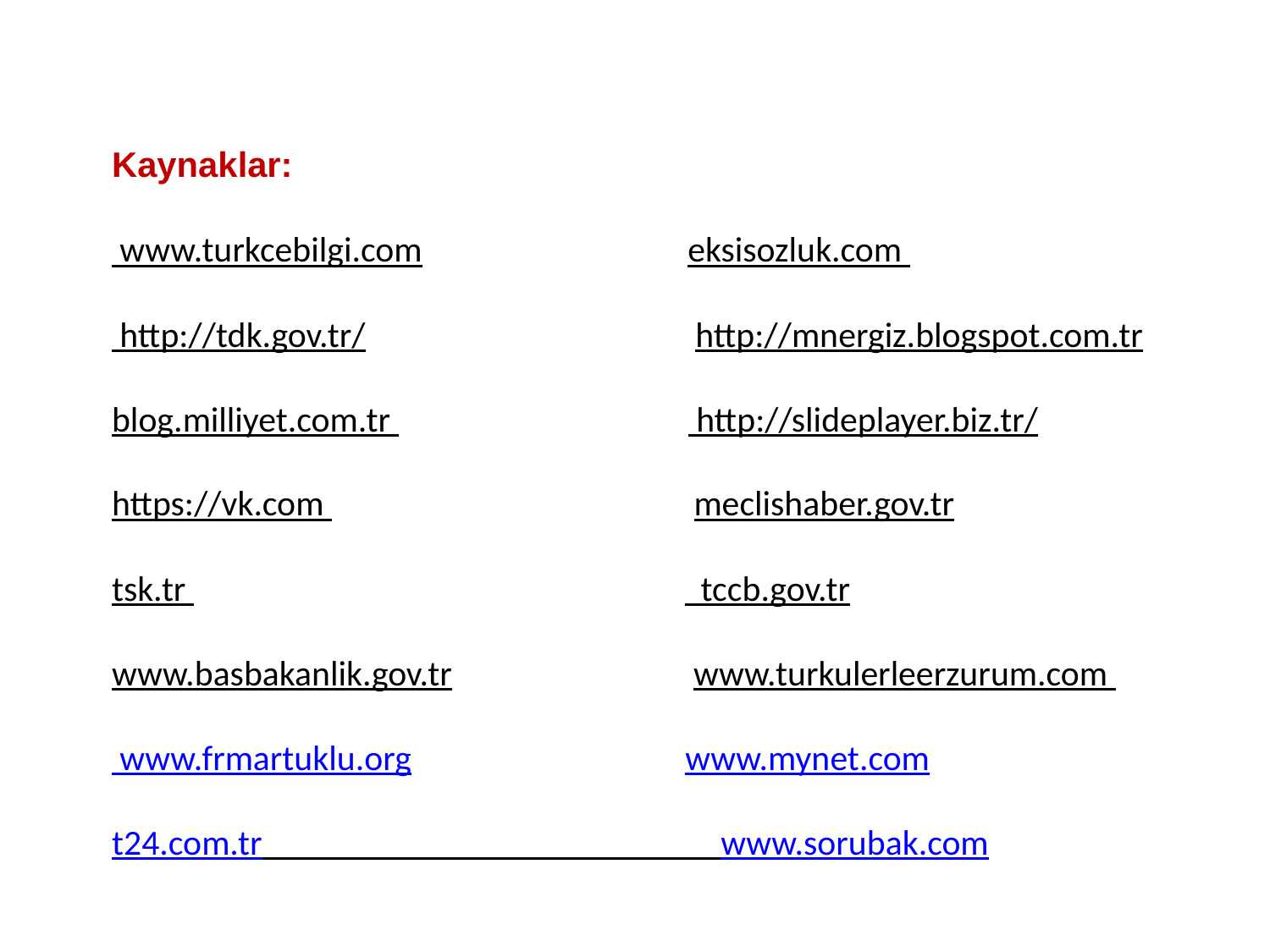

# Kaynaklar: www.turkcebilgi.com                                 eksisozluk.com http://tdk.gov.tr/                                         http://mnergiz.blogspot.com.tr blog.milliyet.com.tr                                      http://slideplayer.biz.tr/ https://vk.com                                              meclishaber.gov.tr tsk.tr                                                                tccb.gov.tr www.basbakanlik.gov.tr                              www.turkulerleerzurum.com www.frmartuklu.org                                  www.mynet.com t24.com.tr                                                         www.sorubak.com